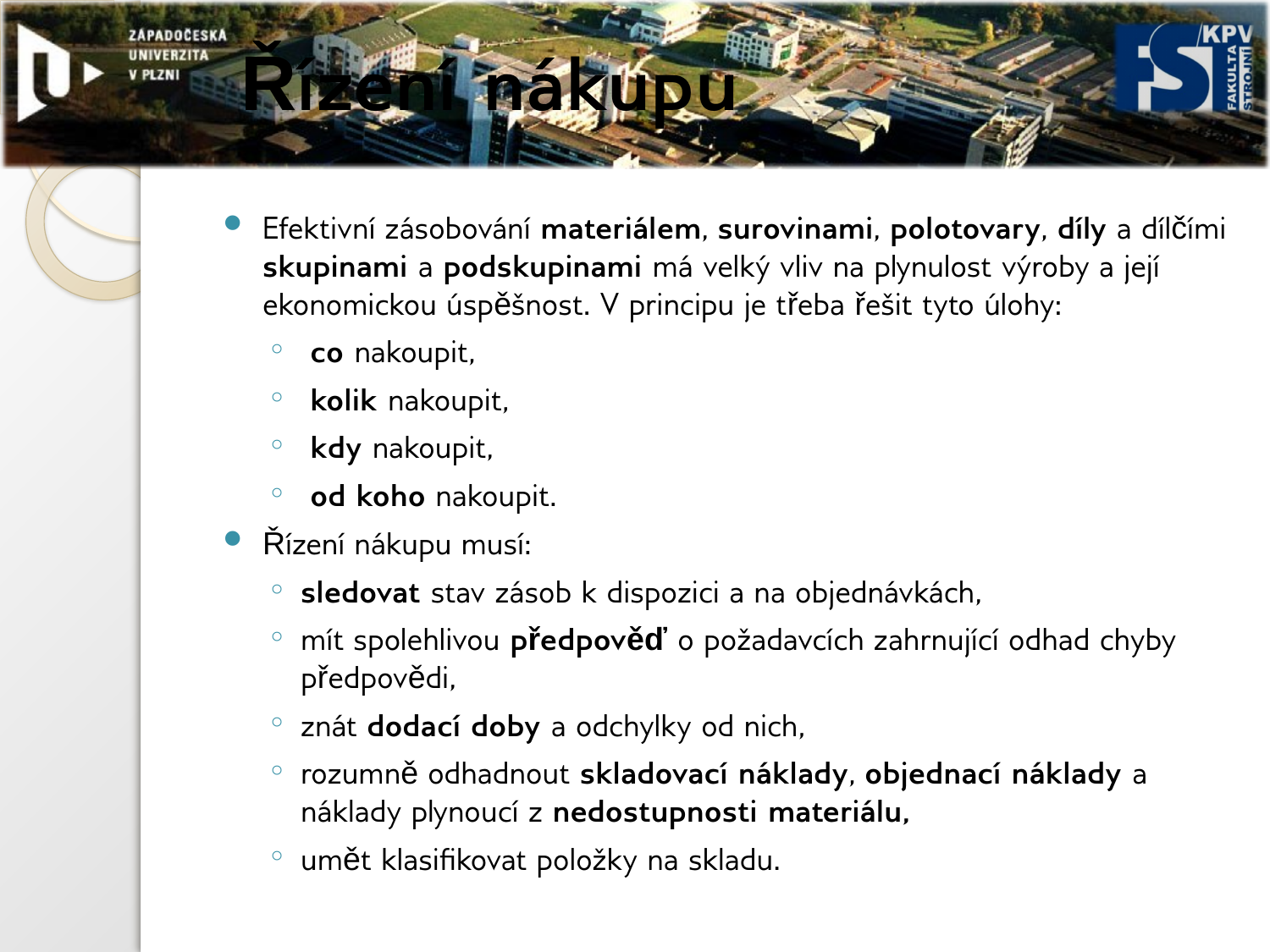

# Řízení nákupu
Efektivní zásobování materiálem, surovinami, polotovary, díly a dílčími skupinami a podskupinami má velký vliv na plynulost výroby a její ekonomickou úspěšnost. V principu je třeba řešit tyto úlohy:
 co nakoupit,
 kolik nakoupit,
 kdy nakoupit,
 od koho nakoupit.
Řízení nákupu musí:
sledovat stav zásob k dispozici a na objednávkách,
mít spolehlivou předpověď o požadavcích zahrnující odhad chyby předpovědi,
znát dodací doby a odchylky od nich,
rozumně odhadnout skladovací náklady, objednací náklady a náklady plynoucí z nedostupnosti materiálu,
umět klasifikovat položky na skladu.